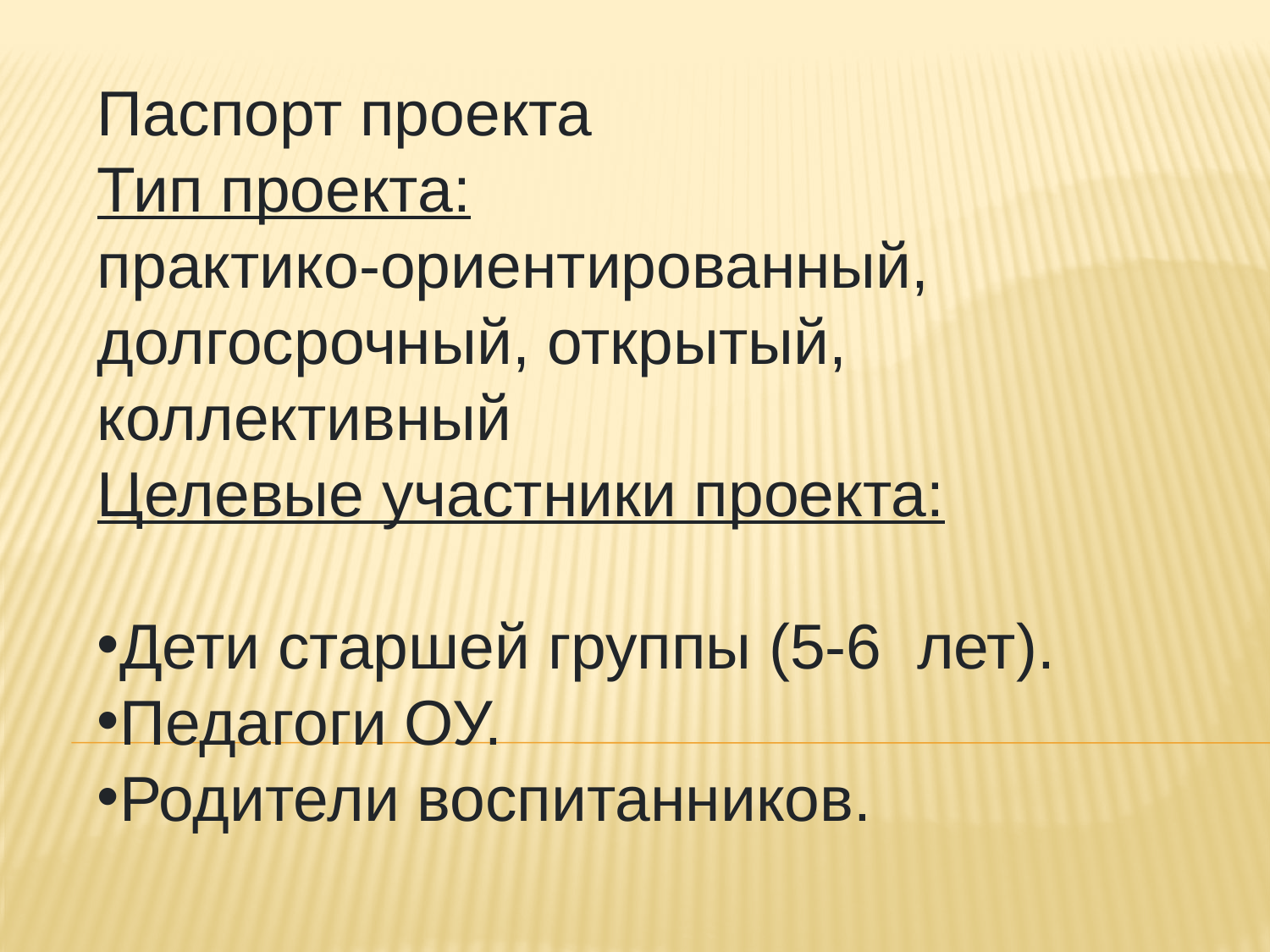

Паспорт проекта
Тип проекта:
практико-ориентированный, долгосрочный, открытый, коллективный
Целевые участники проекта:

Дети старшей группы (5-6  лет).
Педагоги ОУ.
Родители воспитанников.